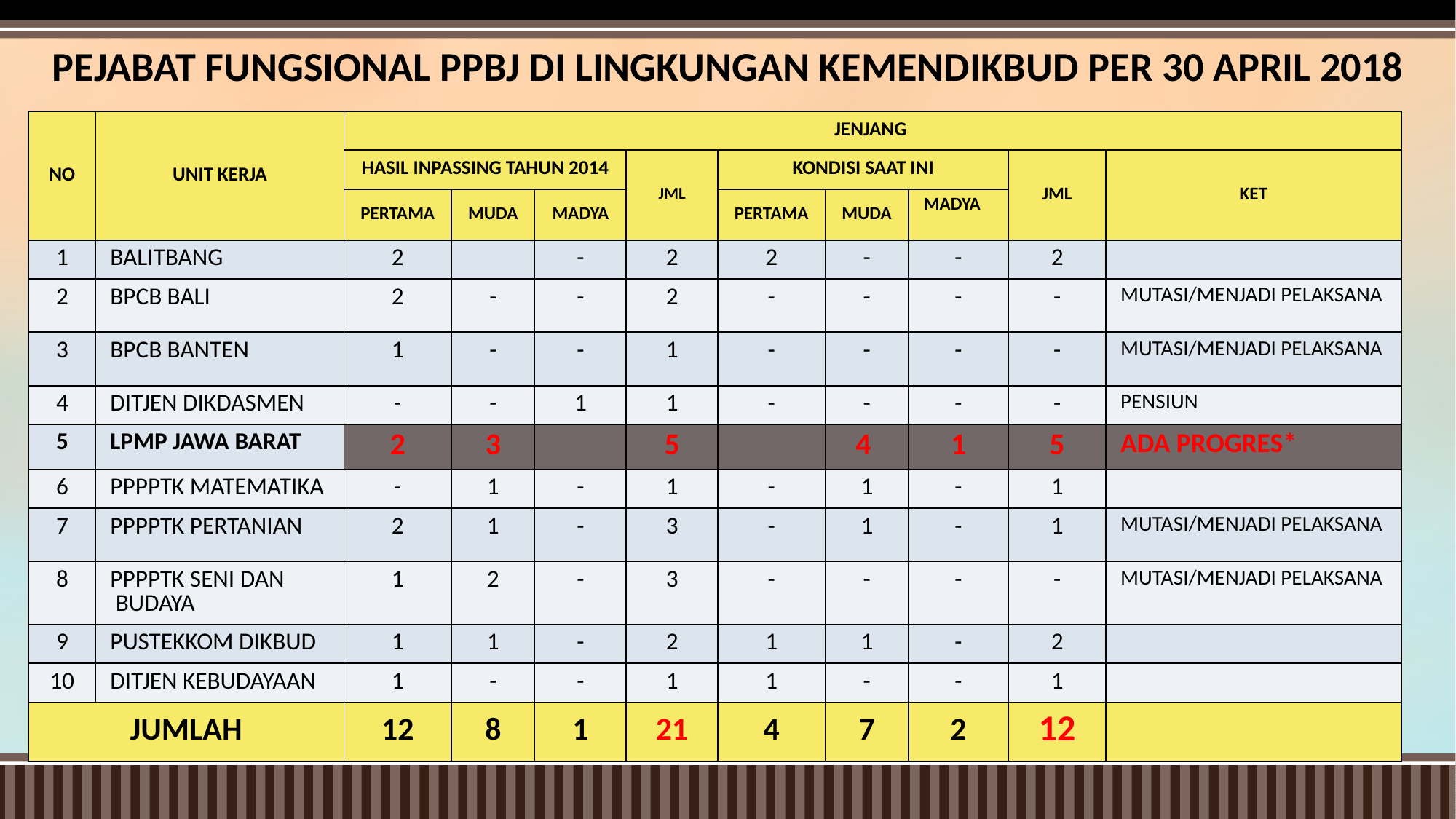

PEJABAT FUNGSIONAL PPBJ DI LINGKUNGAN KEMENDIKBUD PER 30 APRIL 2018
| NO | UNIT KERJA | JENJANG |  |  |  |  |  |  |  |  |
| --- | --- | --- | --- | --- | --- | --- | --- | --- | --- | --- |
|  |  | HASIL INPASSING TAHUN 2014 |  |  | JML | KONDISI SAAT INI |  |  | JML | KET |
|  |  | PERTAMA | MUDA | MADYA |  | PERTAMA | MUDA | MADYA |  |  |
| 1 | BALITBANG | 2 |  | - | 2 | 2 | - | - | 2 |  |
| 2 | BPCB BALI | 2 | - | - | 2 | - | - | - | - | MUTASI/MENJADI PELAKSANA |
| 3 | BPCB BANTEN | 1 | - | - | 1 | - | - | - | - | MUTASI/MENJADI PELAKSANA |
| 4 | DITJEN DIKDASMEN | - | - | 1 | 1 | - | - | - | - | PENSIUN |
| 5 | LPMP JAWA BARAT | 2 | 3 |  | 5 |  | 4 | 1 | 5 | ADA PROGRES\* |
| 6 | PPPPTK MATEMATIKA | - | 1 | - | 1 | - | 1 | - | 1 |  |
| 7 | PPPPTK PERTANIAN | 2 | 1 | - | 3 | - | 1 | - | 1 | MUTASI/MENJADI PELAKSANA |
| 8 | PPPPTK SENI DAN BUDAYA | 1 | 2 | - | 3 | - | - | - | - | MUTASI/MENJADI PELAKSANA |
| 9 | PUSTEKKOM DIKBUD | 1 | 1 | - | 2 | 1 | 1 | - | 2 |  |
| 10 | DITJEN KEBUDAYAAN | 1 | - | - | 1 | 1 | - | - | 1 |  |
| JUMLAH |  | 12 | 8 | 1 | 21 | 4 | 7 | 2 | 12 |  |